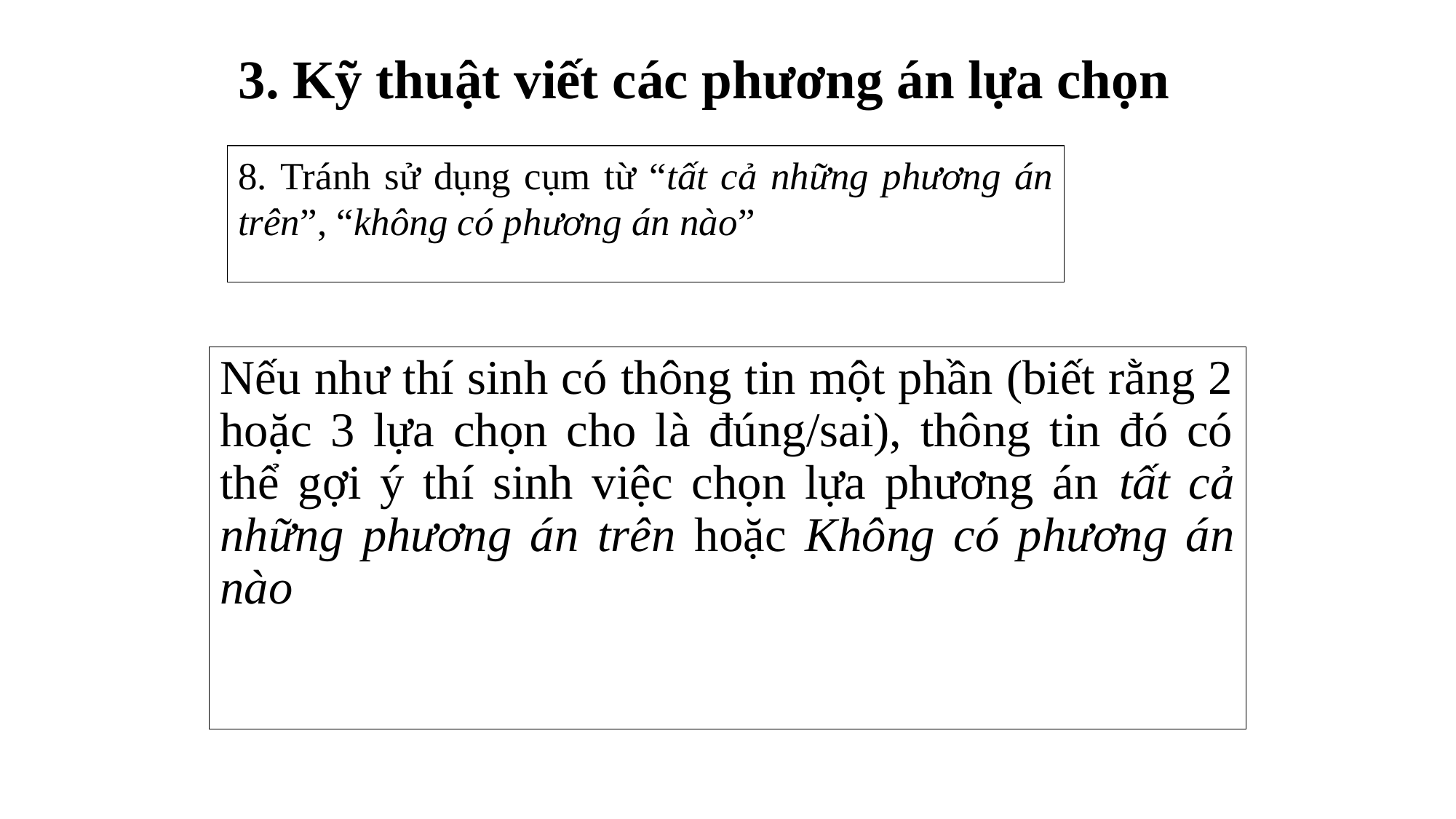

# 3. Kỹ thuật viết các phương án lựa chọn
8. Tránh sử dụng cụm từ “tất cả những phương án trên”, “không có phương án nào”
Nếu như thí sinh có thông tin một phần (biết rằng 2 hoặc 3 lựa chọn cho là đúng/sai), thông tin đó có thể gợi ý thí sinh việc chọn lựa phương án tất cả những phương án trên hoặc Không có phương án nào